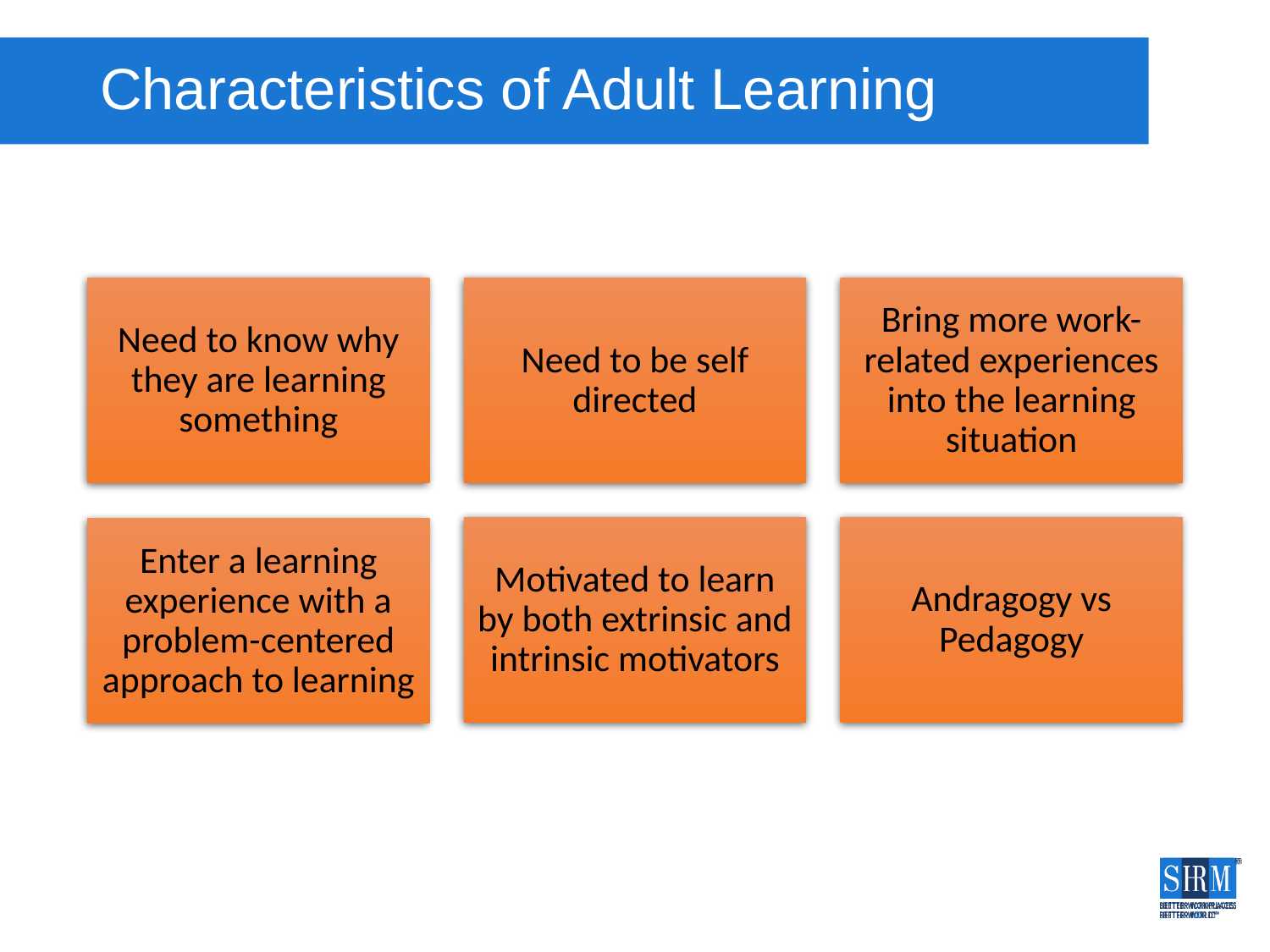

# Characteristics of Adult Learning
Need to know why they are learning something
Need to be self directed
Bring more work-related experiences into the learning situation
Enter a learning experience with a problem-centered approach to learning
Motivated to learn by both extrinsic and intrinsic motivators
Andragogy vs Pedagogy